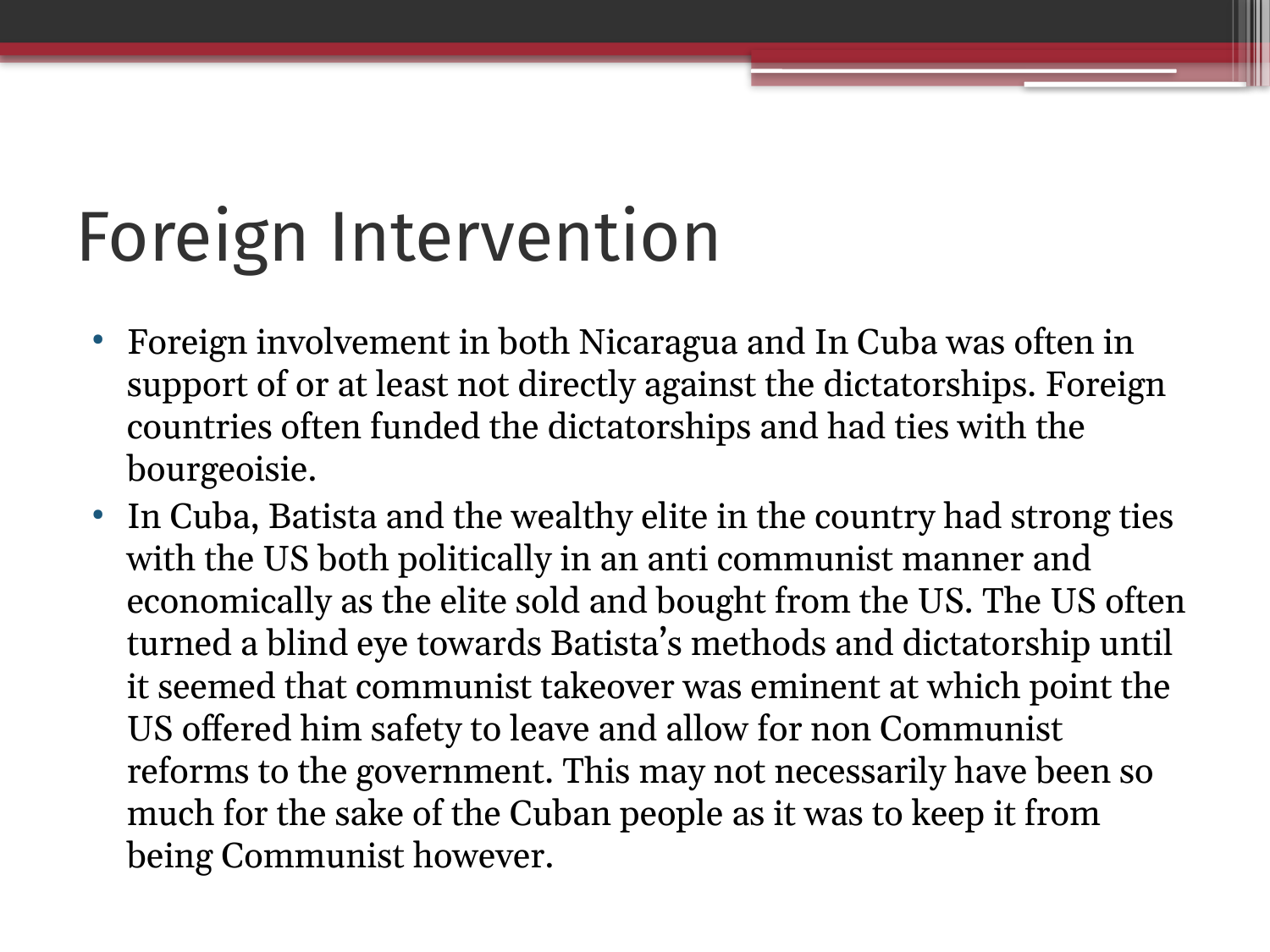

# Foreign Intervention
Foreign involvement in both Nicaragua and In Cuba was often in support of or at least not directly against the dictatorships. Foreign countries often funded the dictatorships and had ties with the bourgeoisie.
In Cuba, Batista and the wealthy elite in the country had strong ties with the US both politically in an anti communist manner and  economically as the elite sold and bought from the US. The US often turned a blind eye towards Batista’s methods and dictatorship until it seemed that communist takeover was eminent at which point the US offered him safety to leave and allow for non Communist reforms to the government. This may not necessarily have been so much for the sake of the Cuban people as it was to keep it from being Communist however.